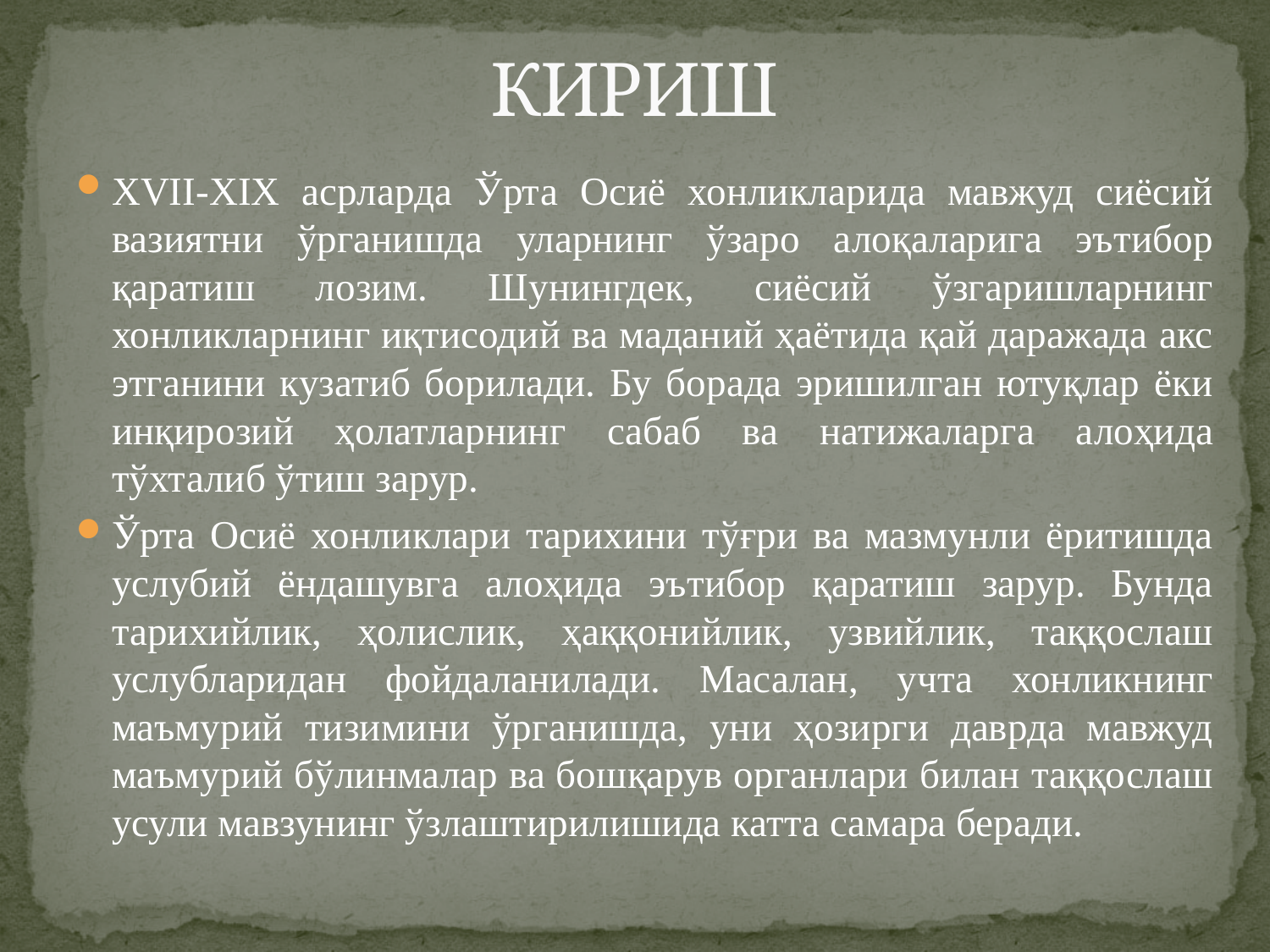

# КИРИШ
XVII-XIX асрларда Ўрта Осиё хонликларида мавжуд сиёсий вазиятни ўрганишда уларнинг ўзаро алоқаларига эътибор қаратиш лозим. Шунингдек, сиёсий ўзгаришларнинг хонликларнинг иқтисодий ва маданий ҳаётида қай даражада акс этганини кузатиб борилади. Бу борада эришилган ютуқлар ёки инқирозий ҳолатларнинг сабаб ва натижаларга алоҳида тўхталиб ўтиш зарур.
Ўрта Осиё хонликлари тарихини тўғри ва мазмунли ёритишда услубий ёндашувга алоҳида эътибор қаратиш зарур. Бунда тарихийлик, ҳолислик, ҳаққонийлик, узвийлик, таққослаш услубларидан фойдаланилади. Масалан, учта хонликнинг маъмурий тизимини ўрганишда, уни ҳозирги даврда мавжуд маъмурий бўлинмалар ва бошқарув органлари билан таққослаш усули мавзунинг ўзлаштирилишида катта самара беради.